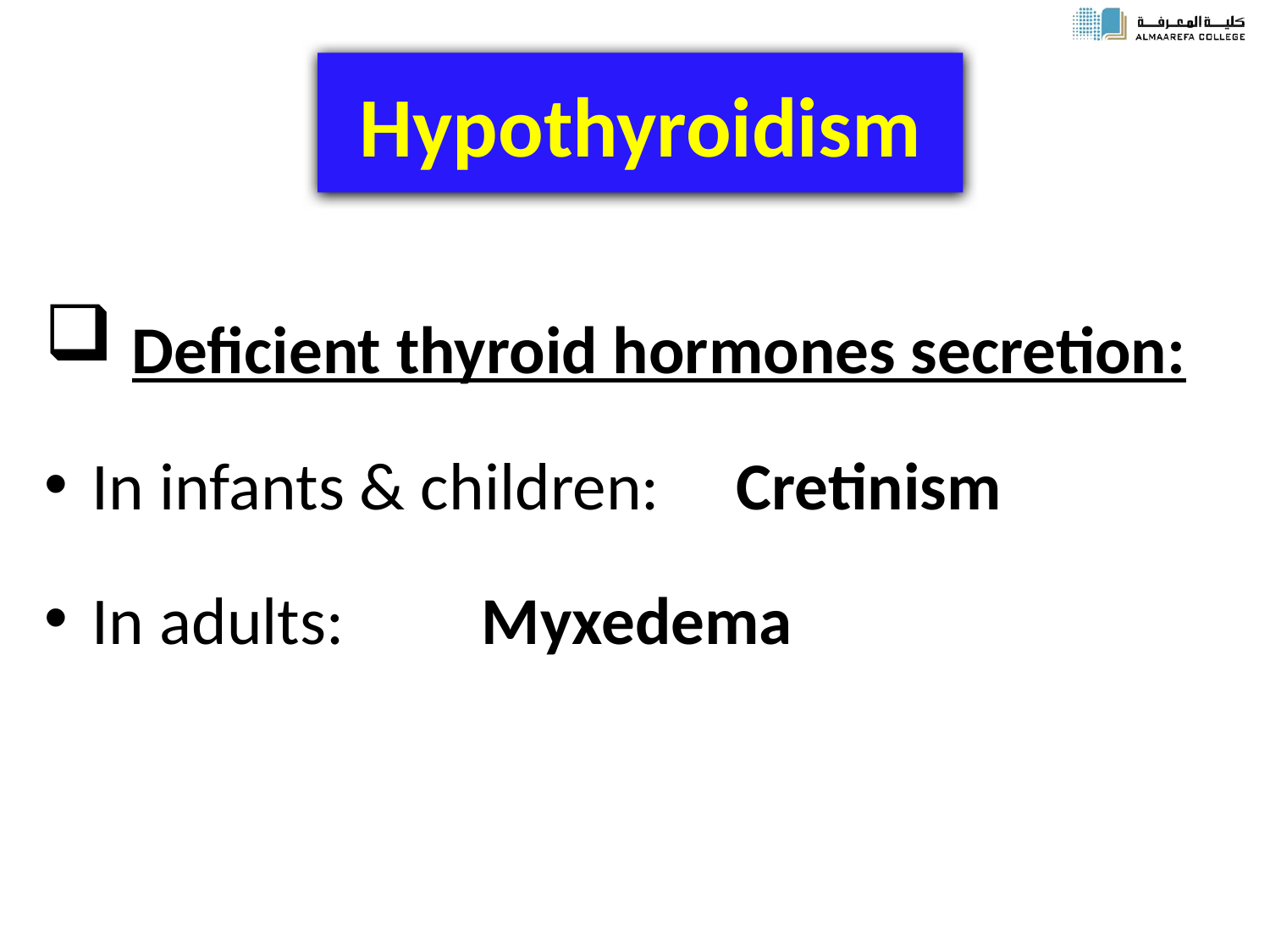

# Hypothyroidism
 Deficient thyroid hormones secretion:
In infants & children:     Cretinism
In adults:         Myxedema